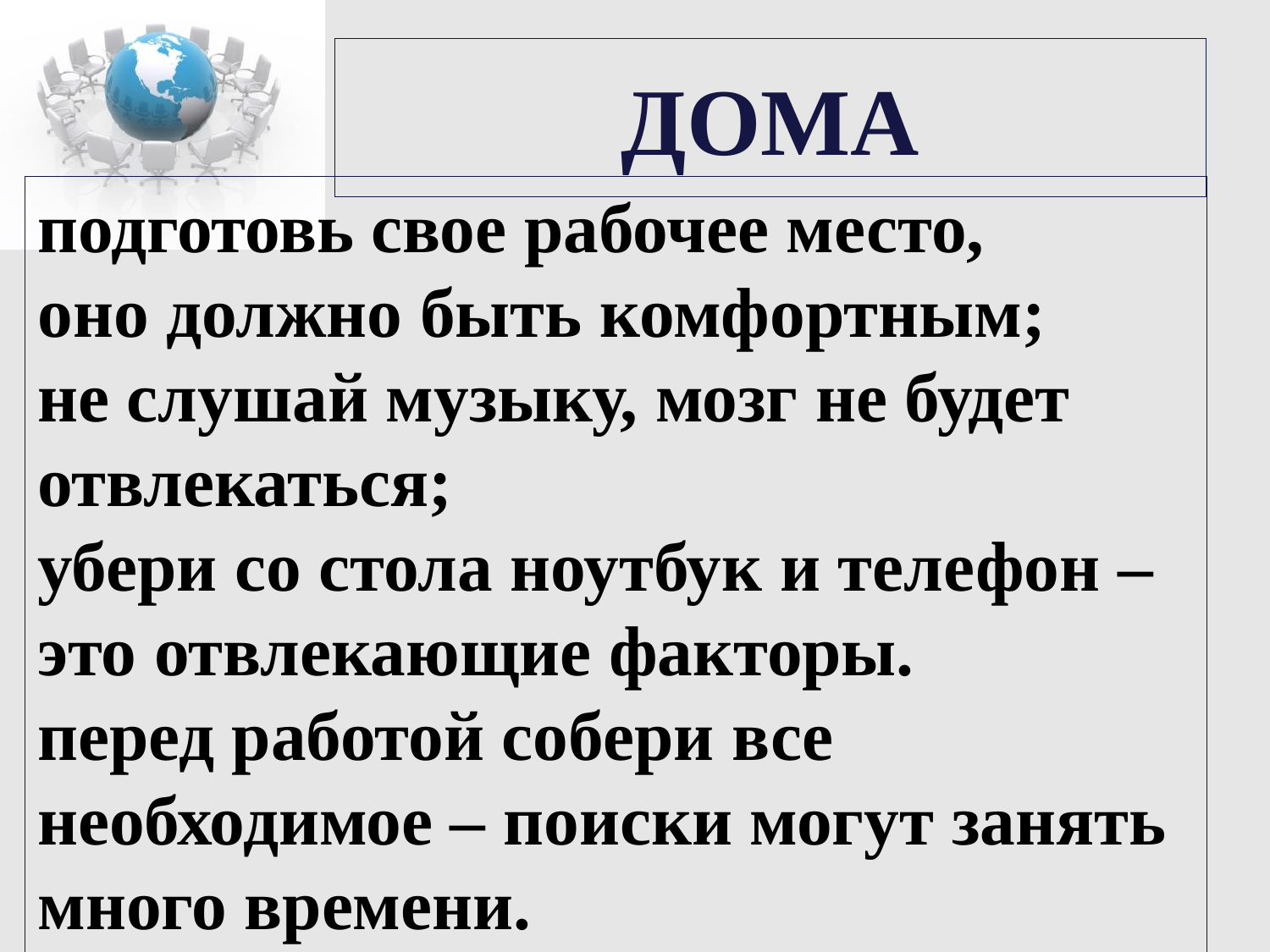

# ДОМА
подготовь свое рабочее место,
оно должно быть комфортным;
не слушай музыку, мозг не будет отвлекаться;
убери со стола ноутбук и телефон – это отвлекающие факторы.
перед работой собери все необходимое – поиски могут занять много времени.